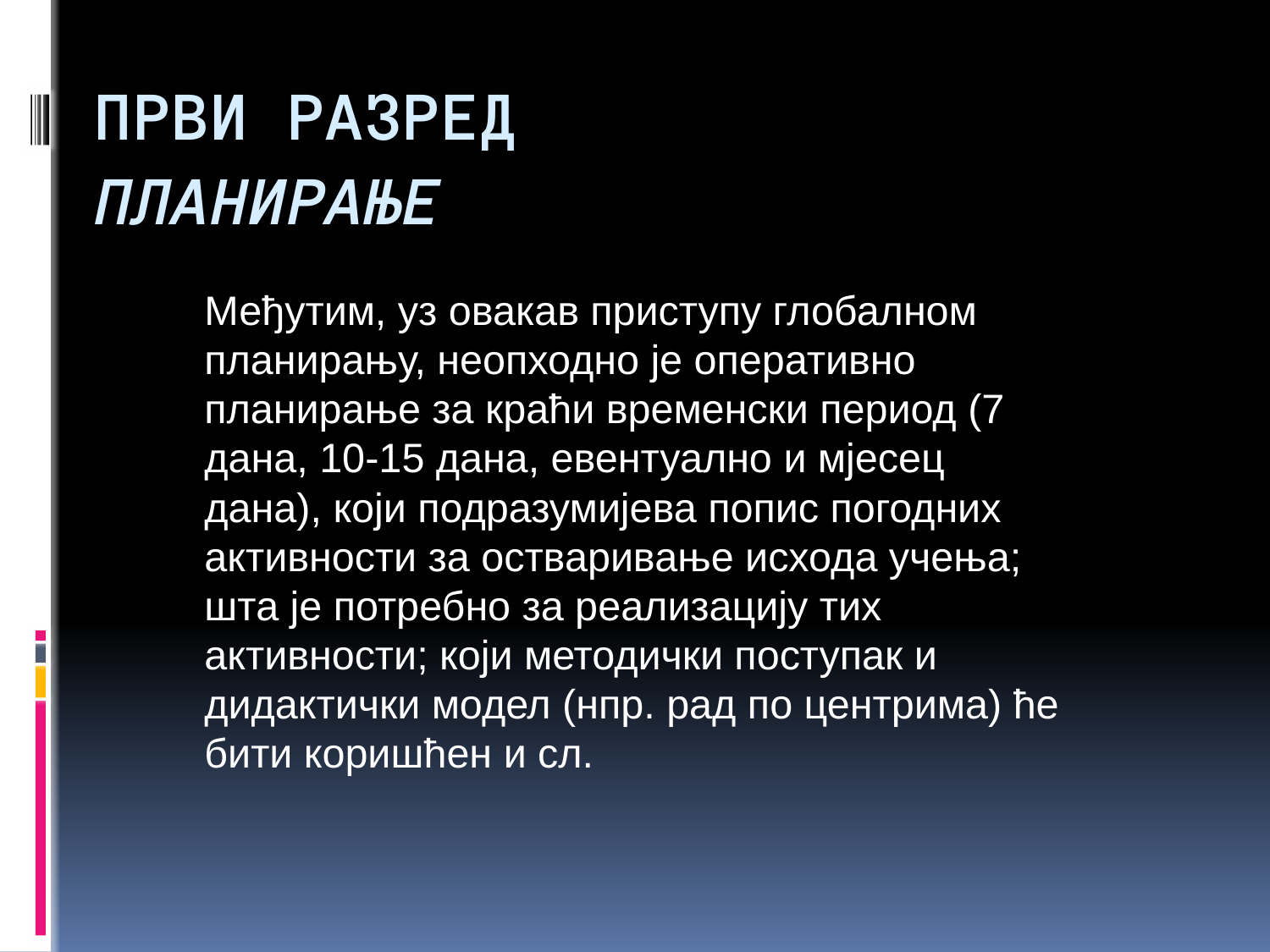

# Први разред Планирање
Међутим, уз овакав приступу глобалном планирању, неопходно је оперативно планирање за краћи временски период (7 дана, 10-15 дана, евентуално и мјесец дана), који подразумијева попис погодних активности за остваривање исхода учења; шта је потребно за реализацију тих активности; који методички поступак и дидактички модел (нпр. рад по центрима) ће бити коришћен и сл.